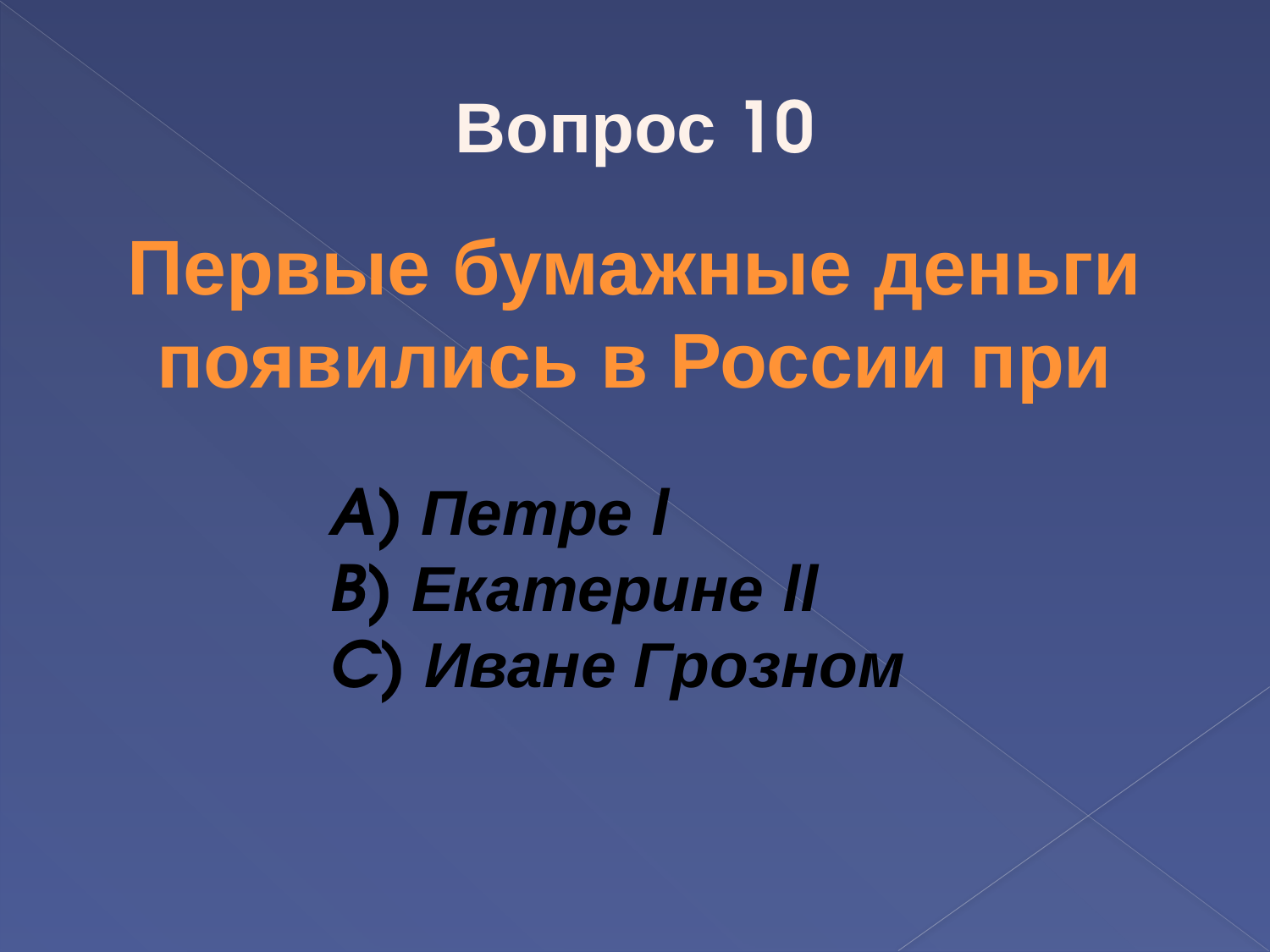

Вопрос 10
Первые бумажные деньги
появились в России при
A) Петре I
B) Екатерине II
C) Иване Грозном